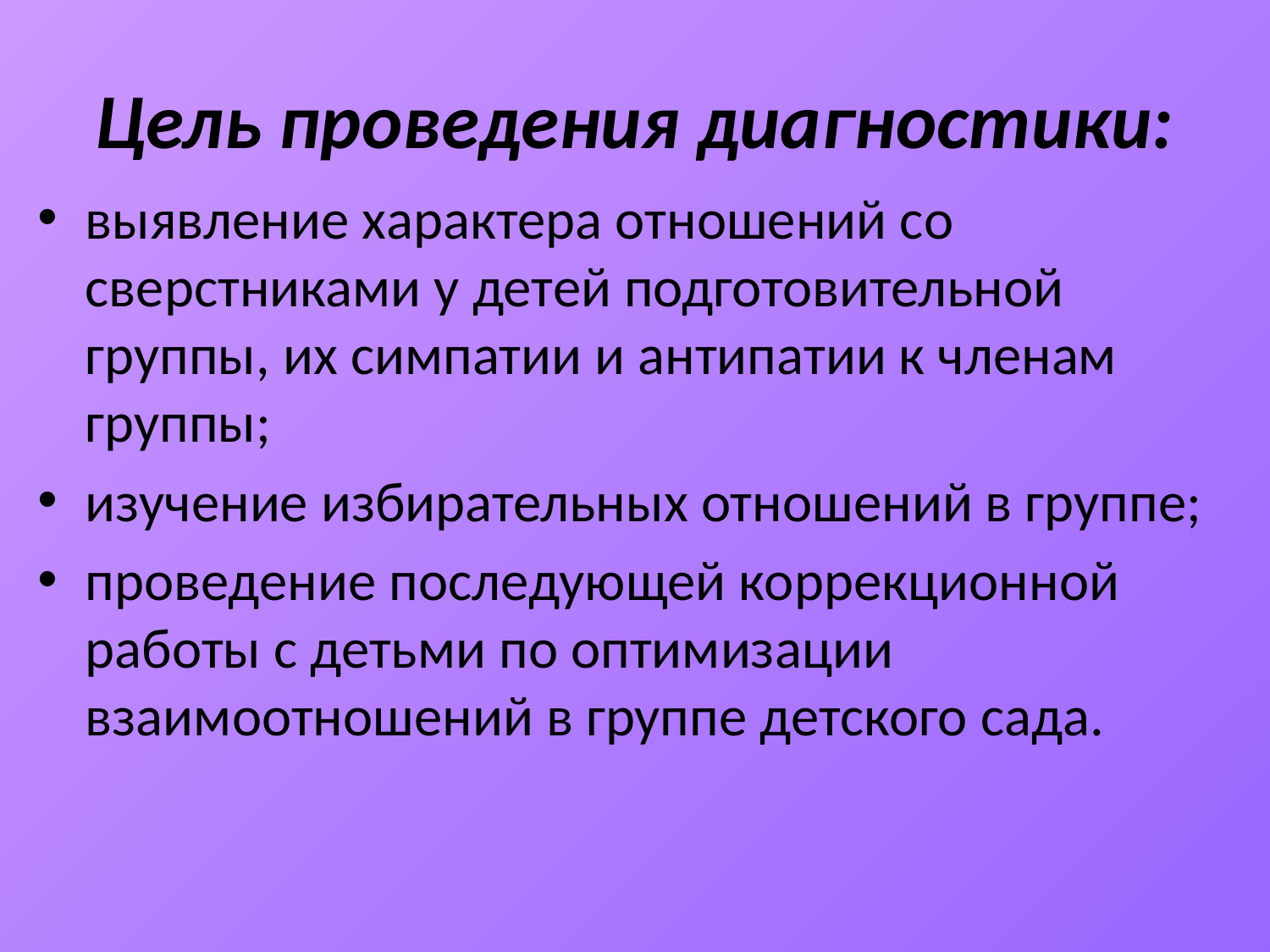

# Цель проведения диагностики:
выявление характера отношений со сверстниками у детей подготовительной группы, их симпатии и антипатии к членам группы;
изучение избирательных отношений в группе;
проведение последующей коррекционной работы с детьми по оптимизации взаимоотношений в группе детского сада.